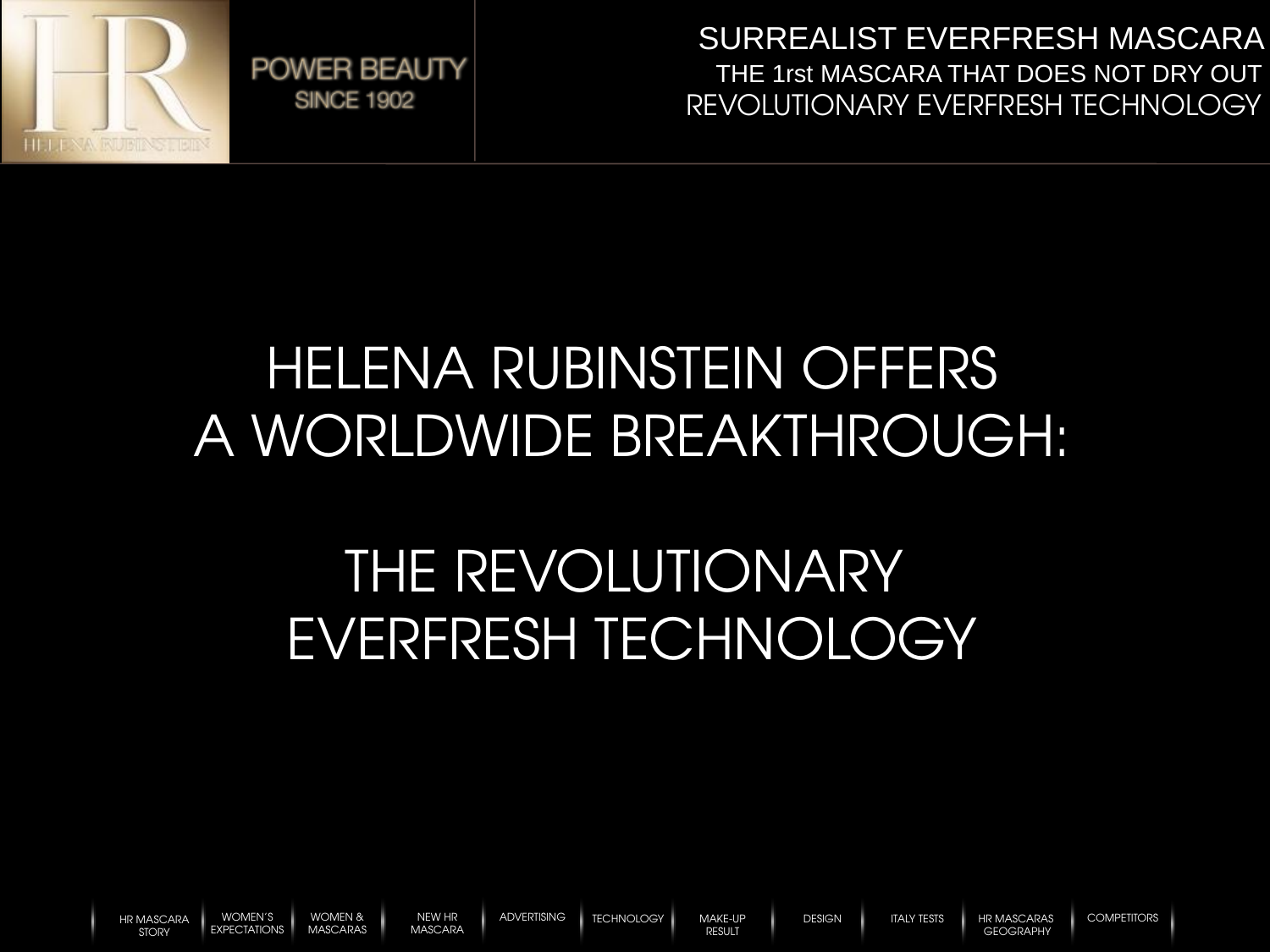

SURREALIST EVERFRESH MASCARA
THE 1rst MASCARA THAT DOES NOT DRY OUT
REVOLUTIONARY EVERFRESH TECHNOLOGY
HELENA RUBINSTEIN OFFERS
A WORLDWIDE BREAKTHROUGH:

THE REVOLUTIONARY
EVERFRESH TECHNOLOGY